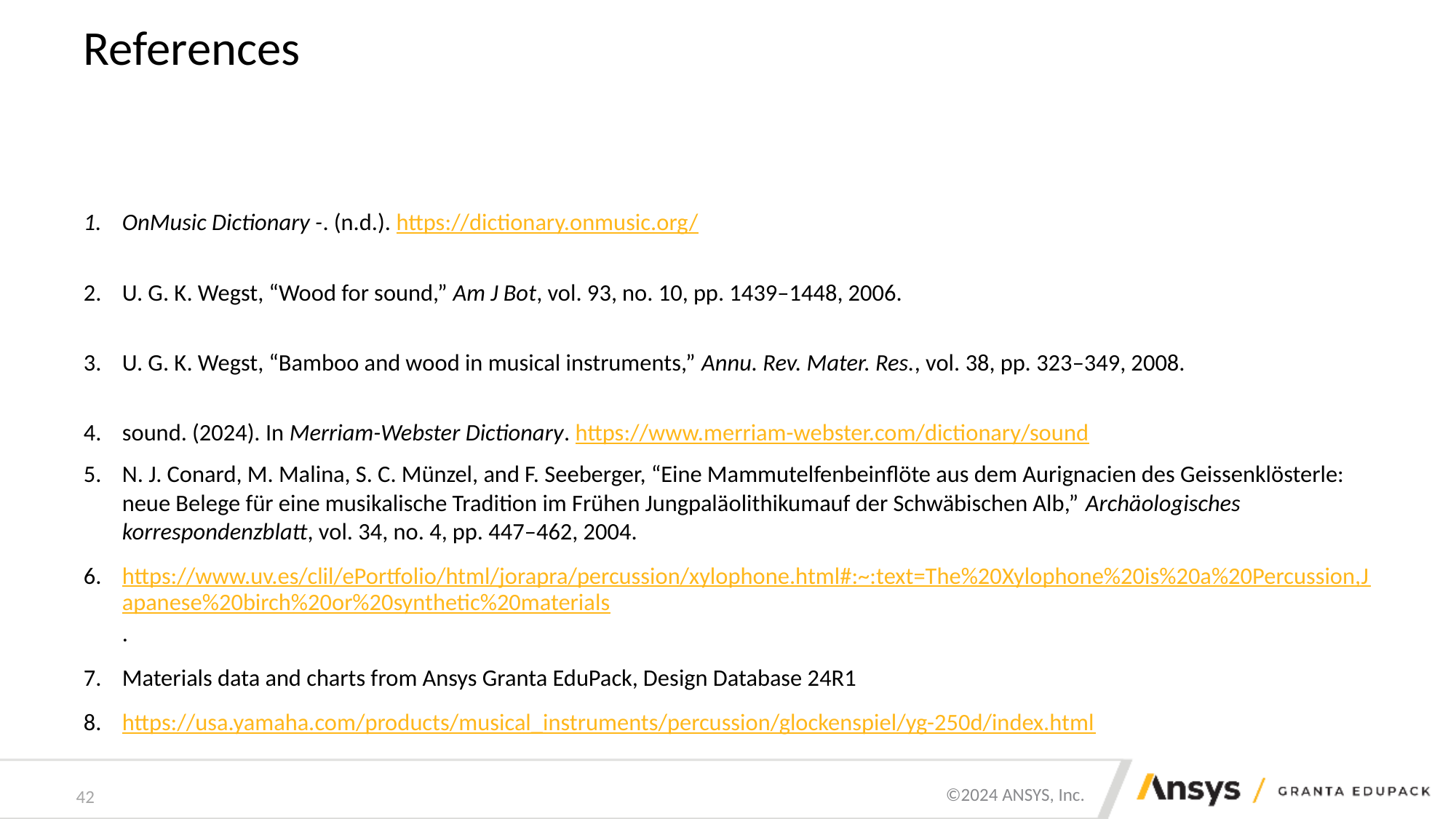

# References
OnMusic Dictionary -. (n.d.). https://dictionary.onmusic.org/
U. G. K. Wegst, “Wood for sound,” Am J Bot, vol. 93, no. 10, pp. 1439–1448, 2006.
U. G. K. Wegst, “Bamboo and wood in musical instruments,” Annu. Rev. Mater. Res., vol. 38, pp. 323–349, 2008.
sound. (2024). In Merriam-Webster Dictionary. https://www.merriam-webster.com/dictionary/sound
N. J. Conard, M. Malina, S. C. Münzel, and F. Seeberger, “Eine Mammutelfenbeinflöte aus dem Aurignacien des Geissenklösterle: neue Belege für eine musikalische Tradition im Frühen Jungpaläolithikumauf der Schwäbischen Alb,” Archäologisches korrespondenzblatt, vol. 34, no. 4, pp. 447–462, 2004.
https://www.uv.es/clil/ePortfolio/html/jorapra/percussion/xylophone.html#:~:text=The%20Xylophone%20is%20a%20Percussion,Japanese%20birch%20or%20synthetic%20materials.
Materials data and charts from Ansys Granta EduPack, Design Database 24R1
https://usa.yamaha.com/products/musical_instruments/percussion/glockenspiel/yg-250d/index.html

42